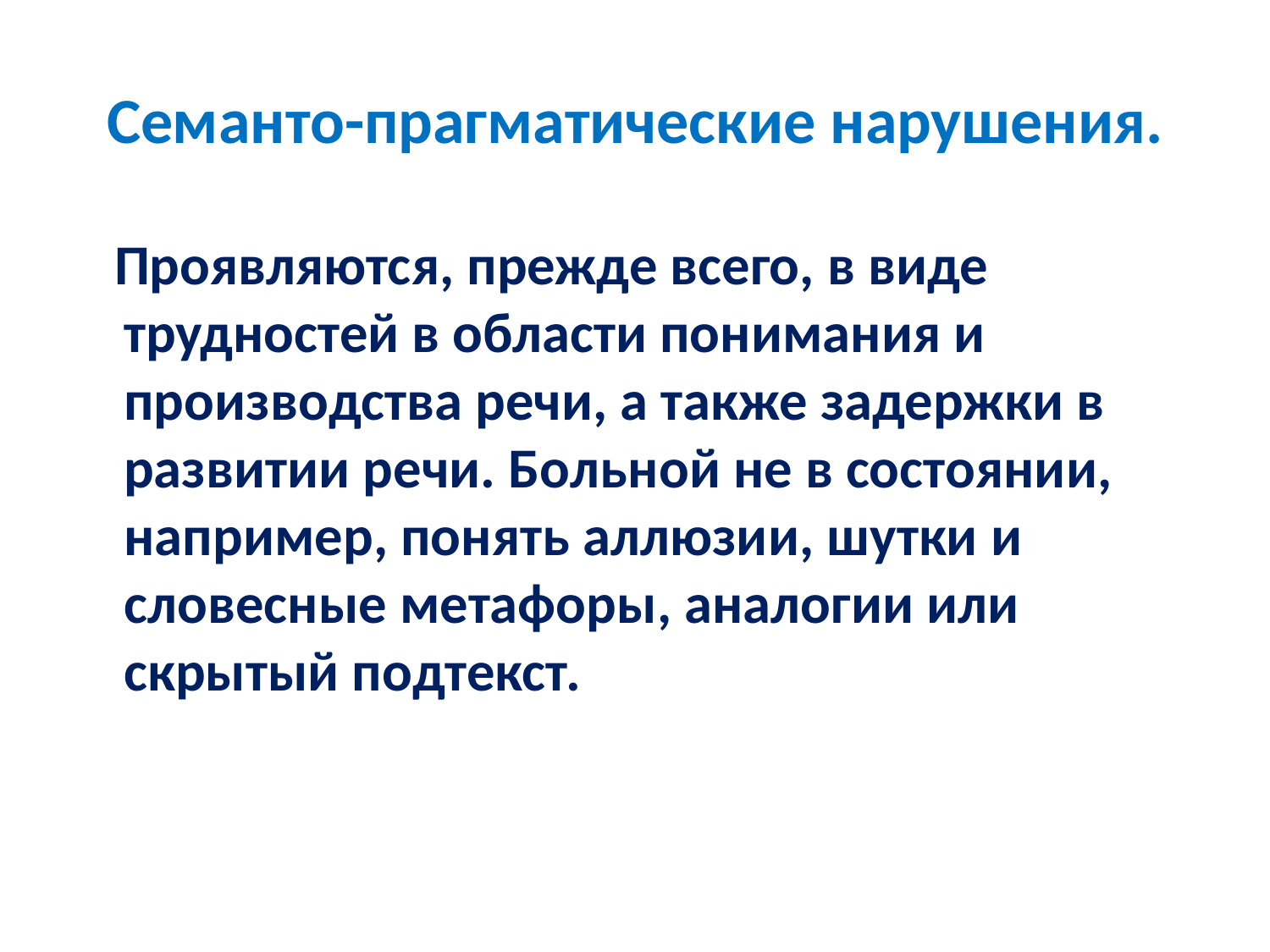

# Семанто-прагматические нарушения.
   Проявляются, прежде всего, в виде трудностей в области понимания и производства речи, а также задержки в развитии речи. Больной не в состоянии, например, понять аллюзии, шутки и словесные метафоры, аналогии или скрытый подтекст.